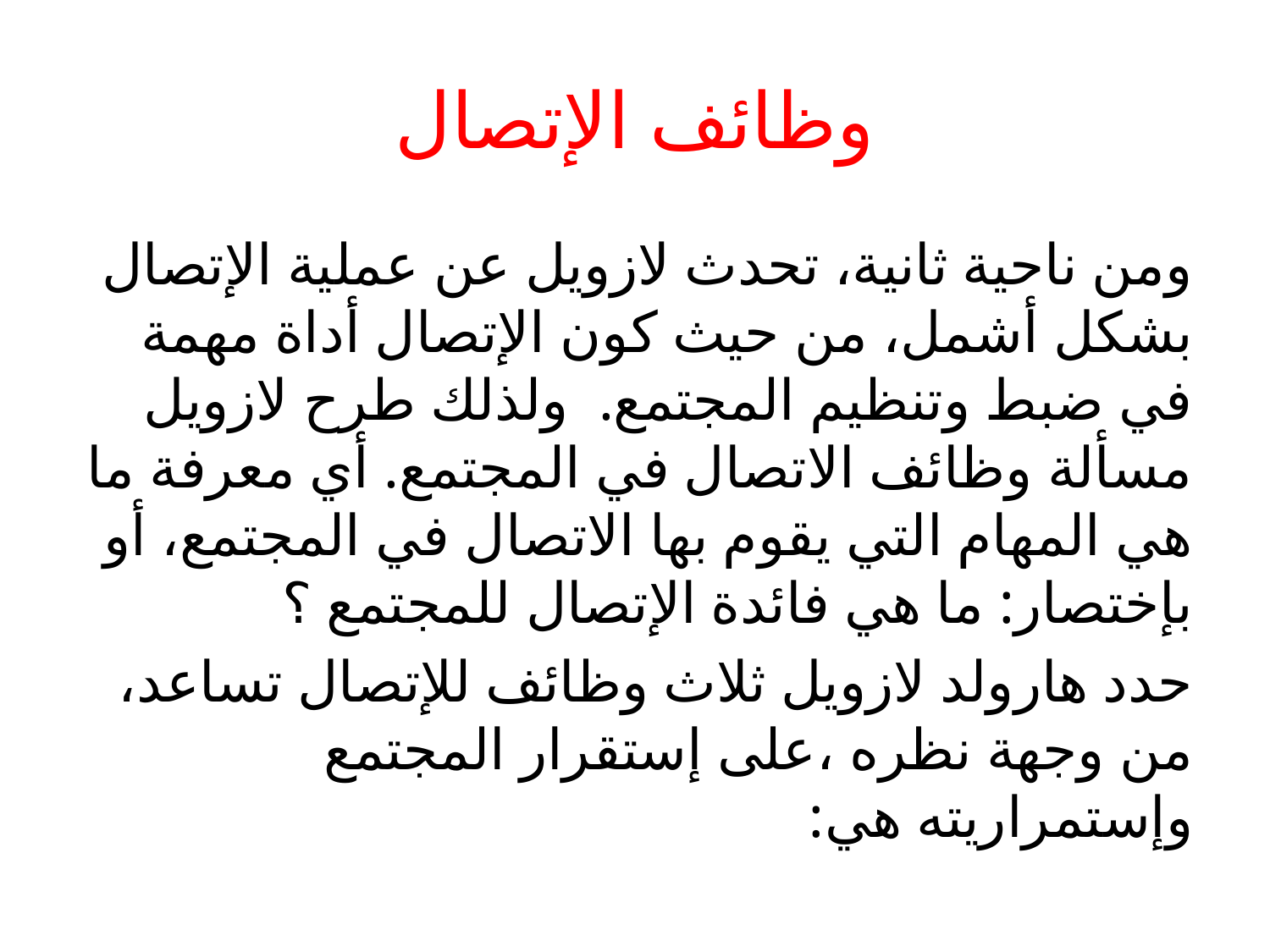

# وظائف الإتصال
ومن ناحية ثانية، تحدث لازويل عن عملية الإتصال بشكل أشمل، من حيث كون الإتصال أداة مهمة في ضبط وتنظيم المجتمع.  ولذلك طرح لازويل مسألة وظائف الاتصال في المجتمع. أي معرفة ما هي المهام التي يقوم بها الاتصال في المجتمع، أو بإختصار: ما هي فائدة الإتصال للمجتمع ؟
حدد هارولد لازويل ثلاث وظائف للإتصال تساعد، من وجهة نظره ،على إستقرار المجتمع وإستمراريته هي: